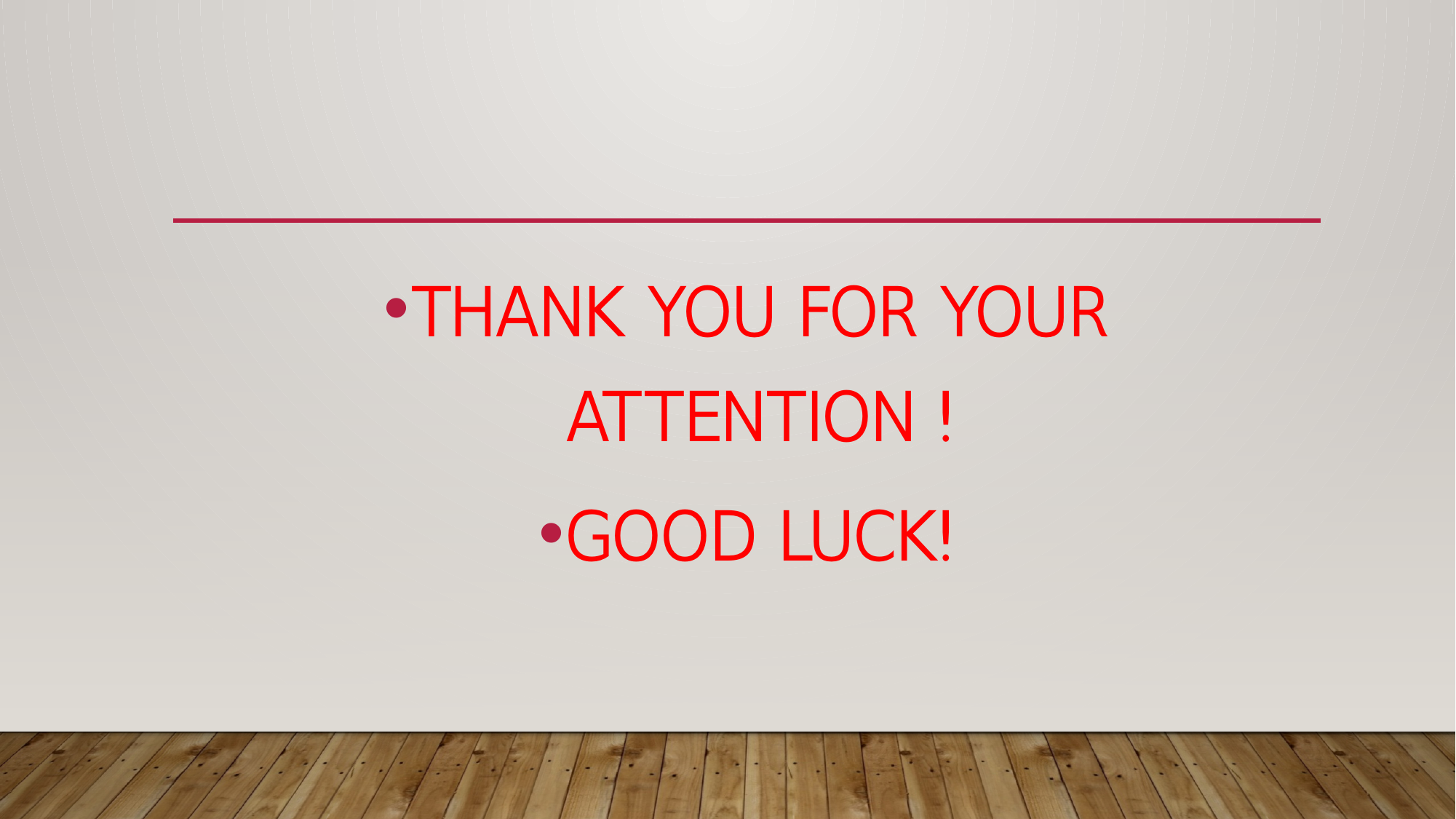

#
THANK YOU FOR YOUR ATTENTION !
GOOD LUCK!